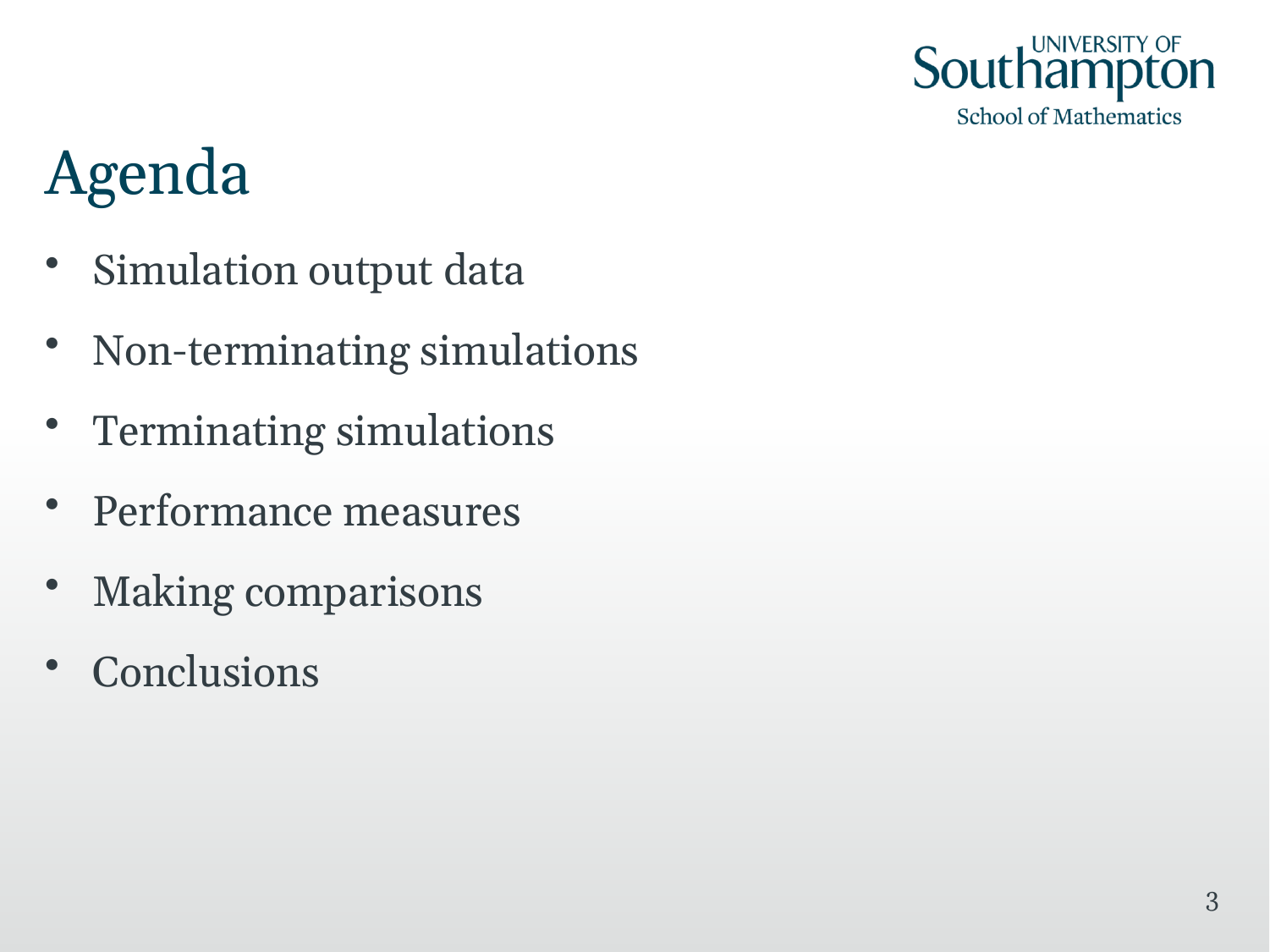

# Agenda
Simulation output data
Non-terminating simulations
Terminating simulations
Performance measures
Making comparisons
Conclusions
3